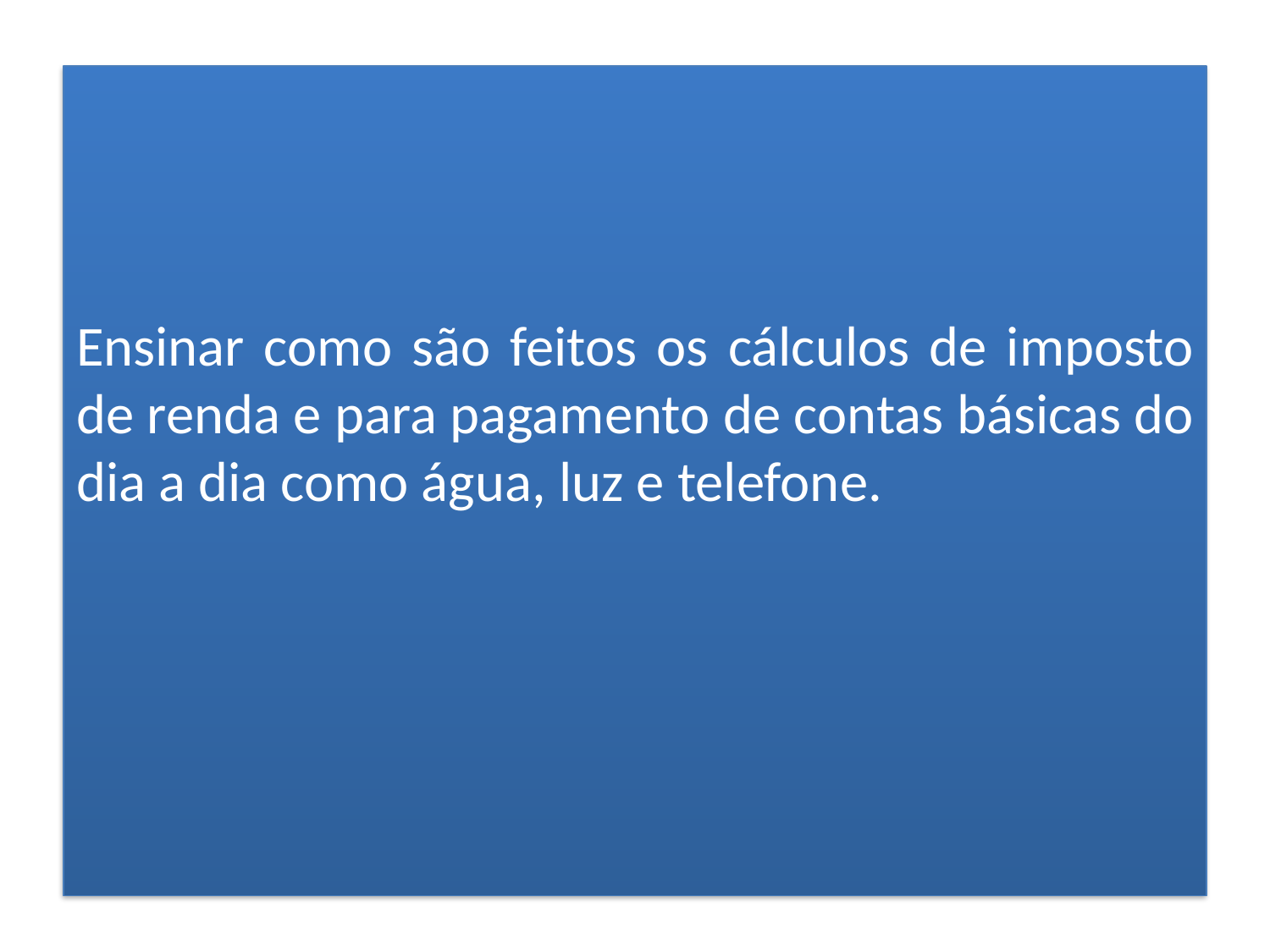

Ensinar como são feitos os cálculos de imposto de renda e para pagamento de contas básicas do dia a dia como água, luz e telefone.